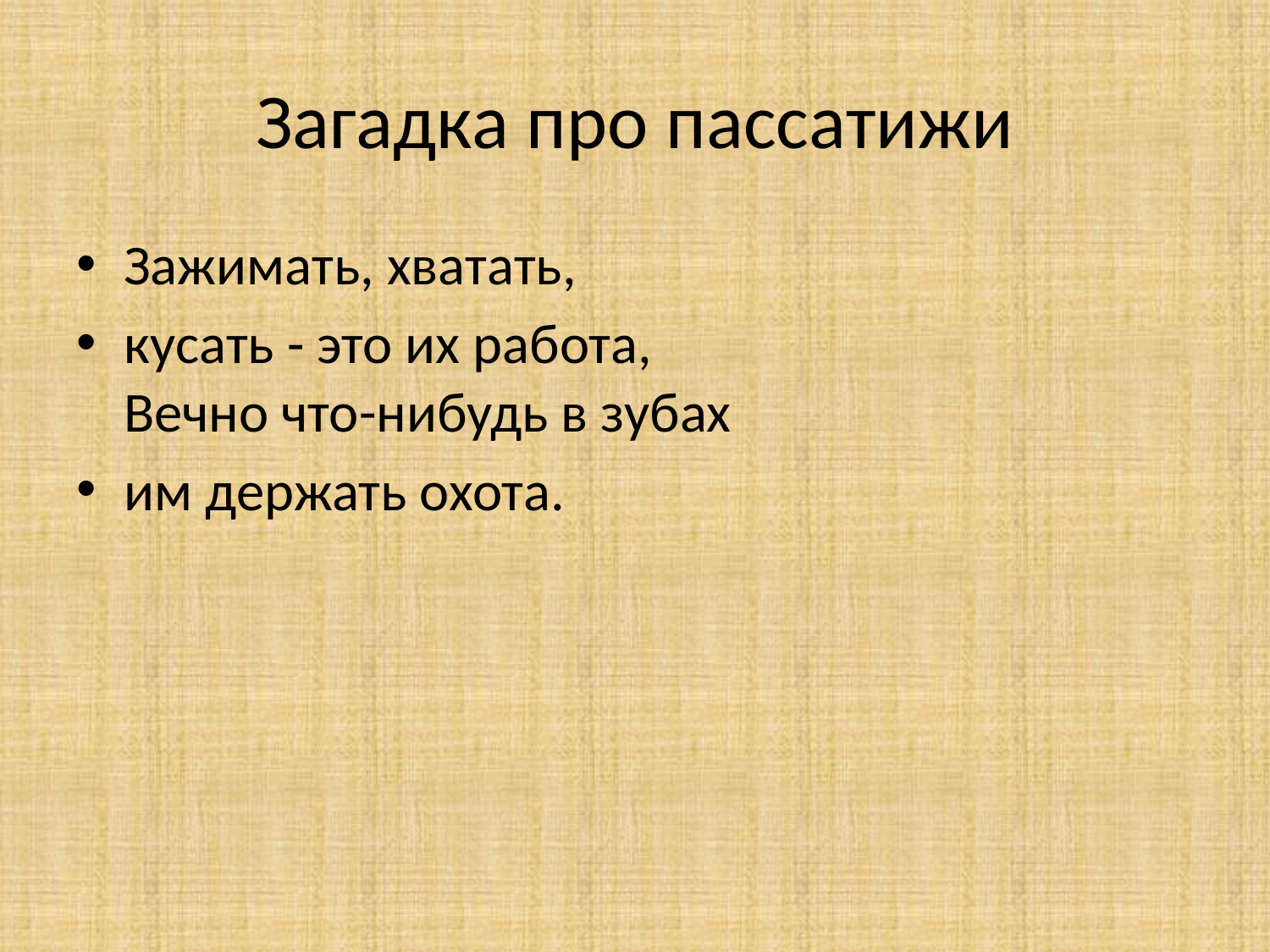

# Загадка про пассатижи
Зажимать, хватать,
кусать - это их работа,
Вечно что-нибудь в зубах
им держать охота.